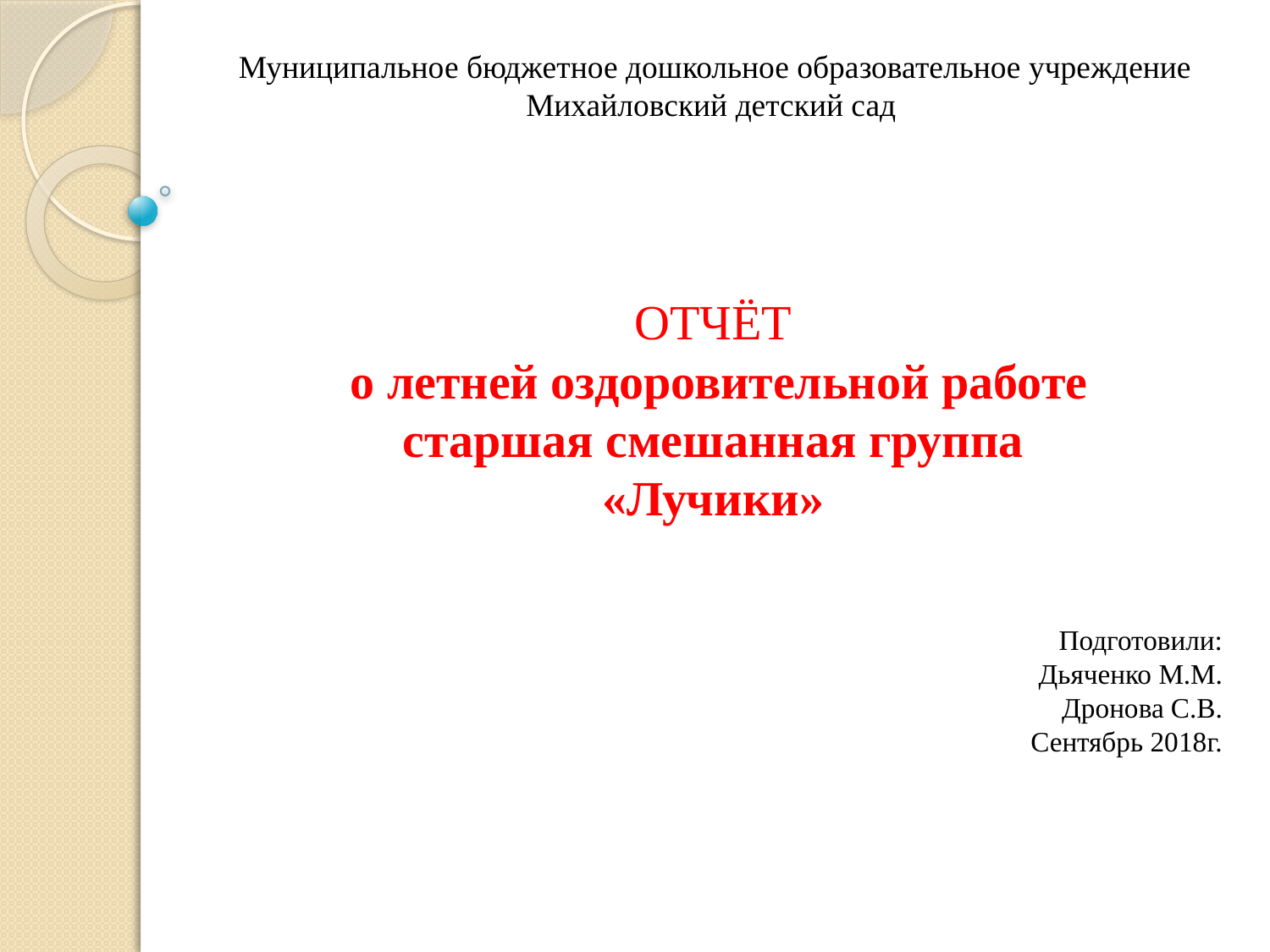

Муниципальное бюджетное дошкольное образовательное учреждение
Михайловский детский сад
# ОТЧЁТ о летней оздоровительной работе старшая смешанная группа «Лучики»
Подготовили:
Дьяченко М.М.
Дронова С.В.
Сентябрь 2018г.